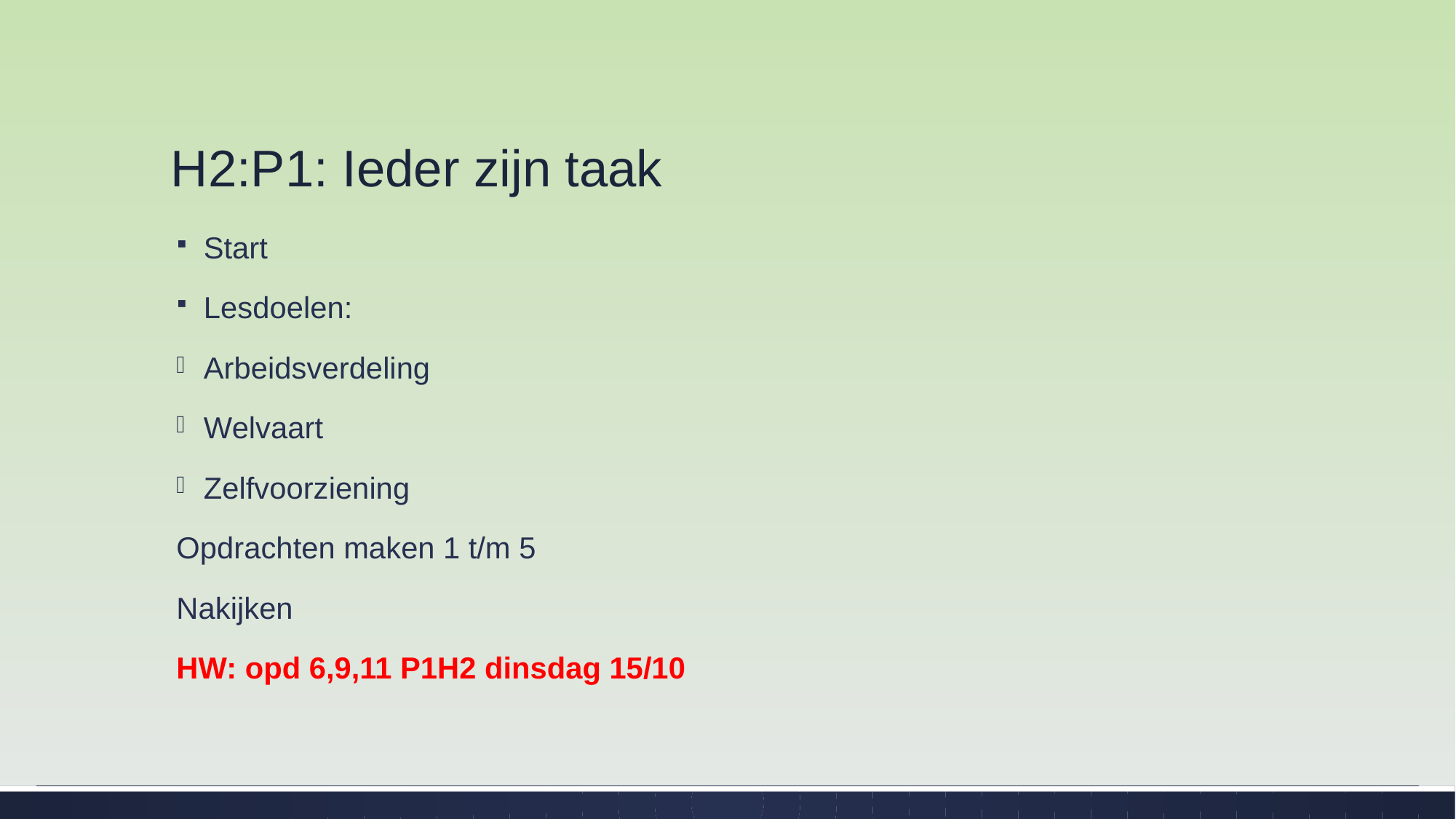

# H2:P1: Ieder zijn taak
Start
Lesdoelen:
Arbeidsverdeling
Welvaart
Zelfvoorziening
Opdrachten maken 1 t/m 5
Nakijken
HW: opd 6,9,11 P1H2 dinsdag 15/10